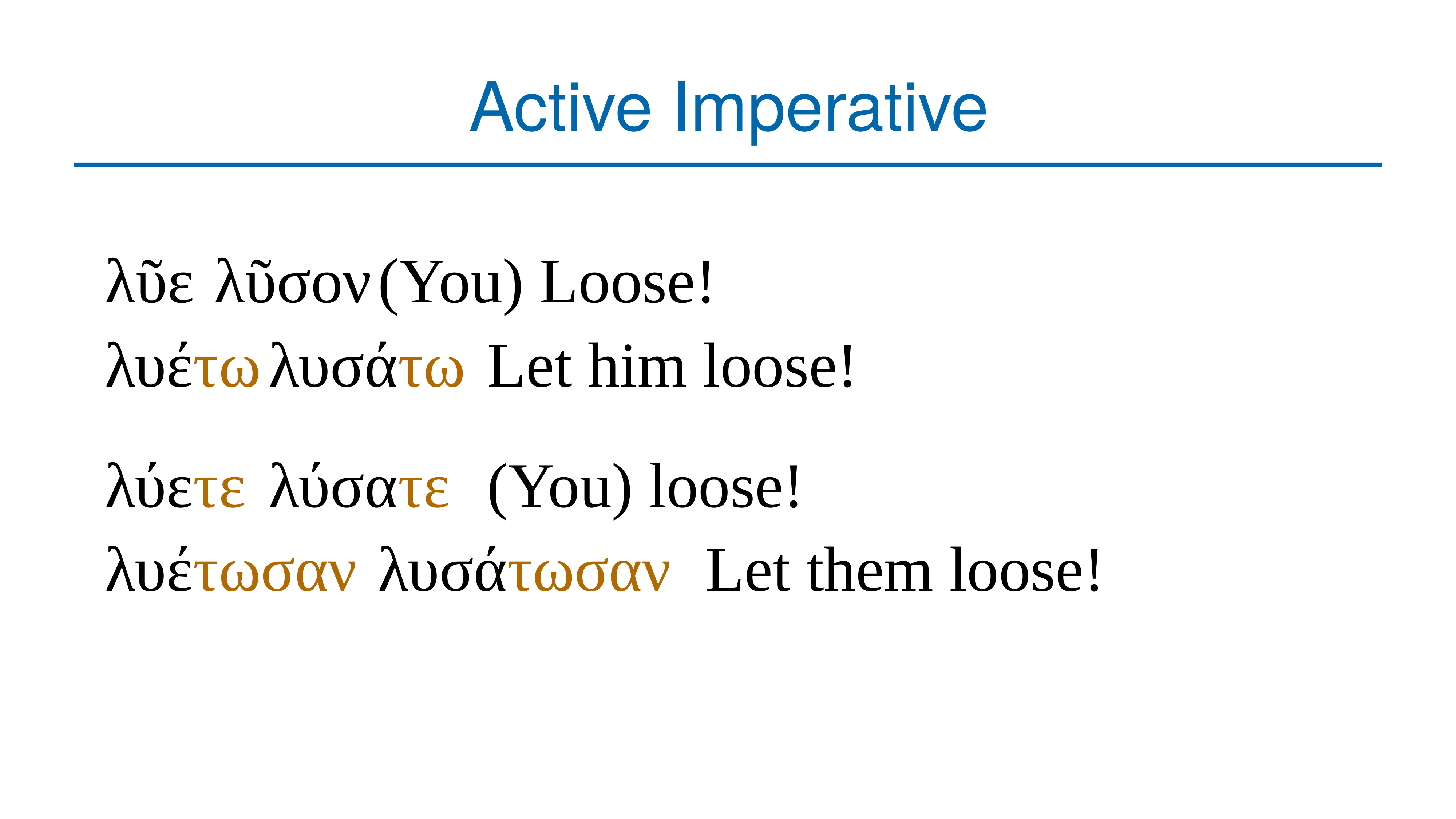

# Active Imperative
λῦε	λῦσον	(You) Loose!
λυέτω	λυσάτω	Let him loose!
λύετε	λύσατε	(You) loose!
λυέτωσαν	λυσάτωσαν	Let them loose!